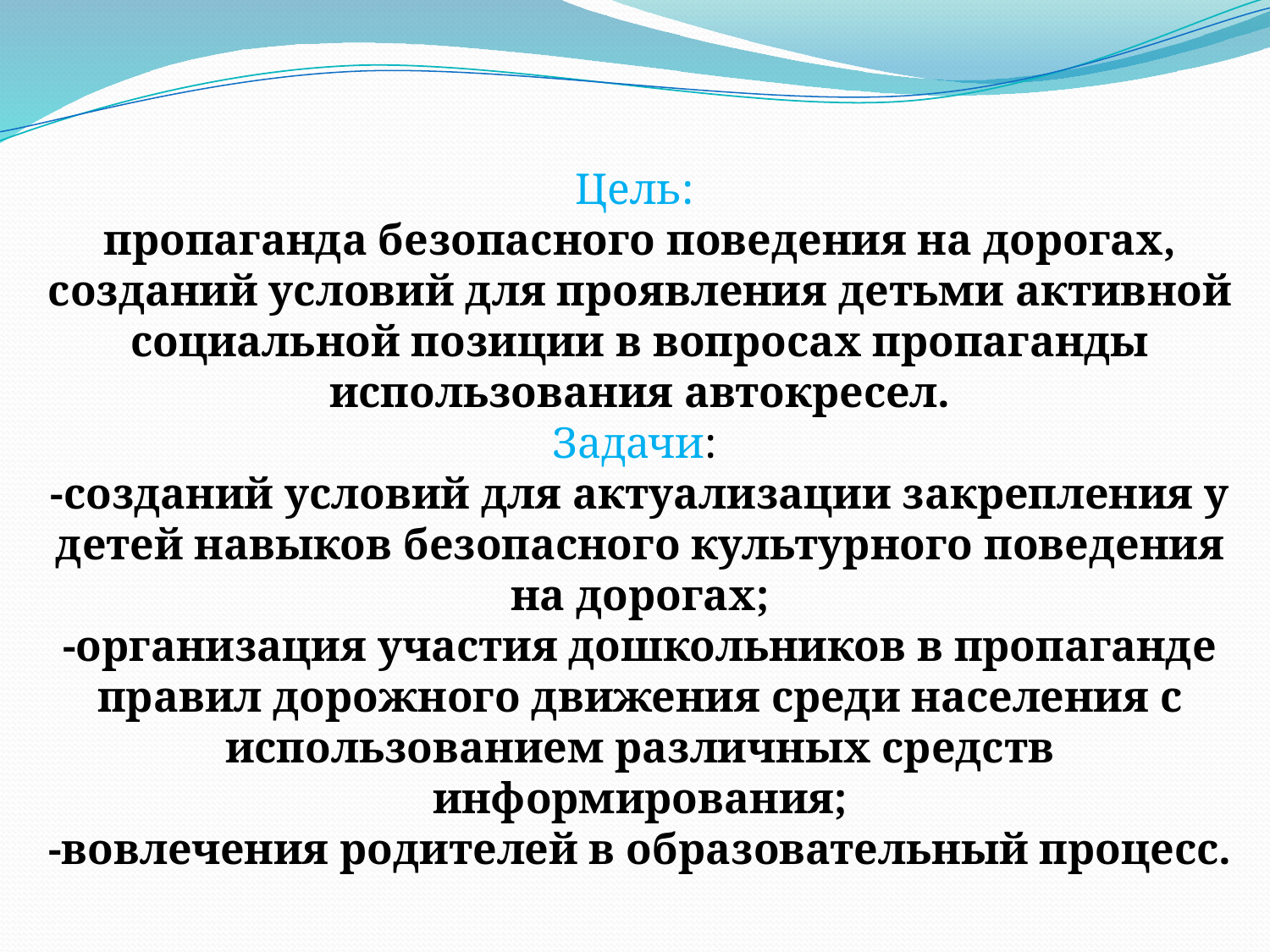

Цель:
пропаганда безопасного поведения на дорогах, созданий условий для проявления детьми активной социальной позиции в вопросах пропаганды использования автокресел.
Задачи:
-созданий условий для актуализации закрепления у детей навыков безопасного культурного поведения на дорогах;
-организация участия дошкольников в пропаганде правил дорожного движения среди населения с использованием различных средств информирования;
-вовлечения родителей в образовательный процесс.